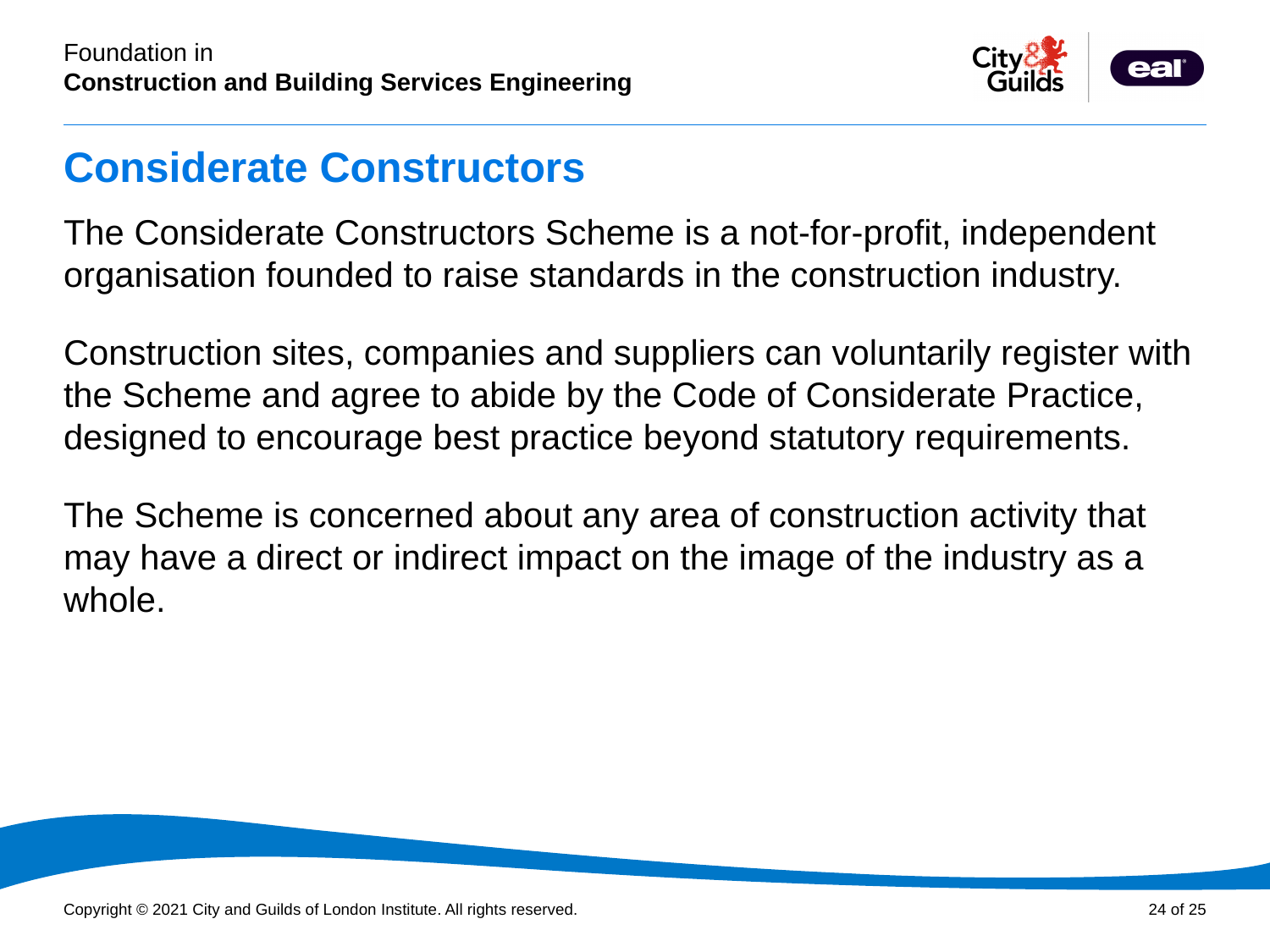

# Considerate Constructors
The Considerate Constructors Scheme is a not-for-profit, independent organisation founded to raise standards in the construction industry.
Construction sites, companies and suppliers can voluntarily register with the Scheme and agree to abide by the Code of Considerate Practice, designed to encourage best practice beyond statutory requirements.
The Scheme is concerned about any area of construction activity that may have a direct or indirect impact on the image of the industry as a whole.